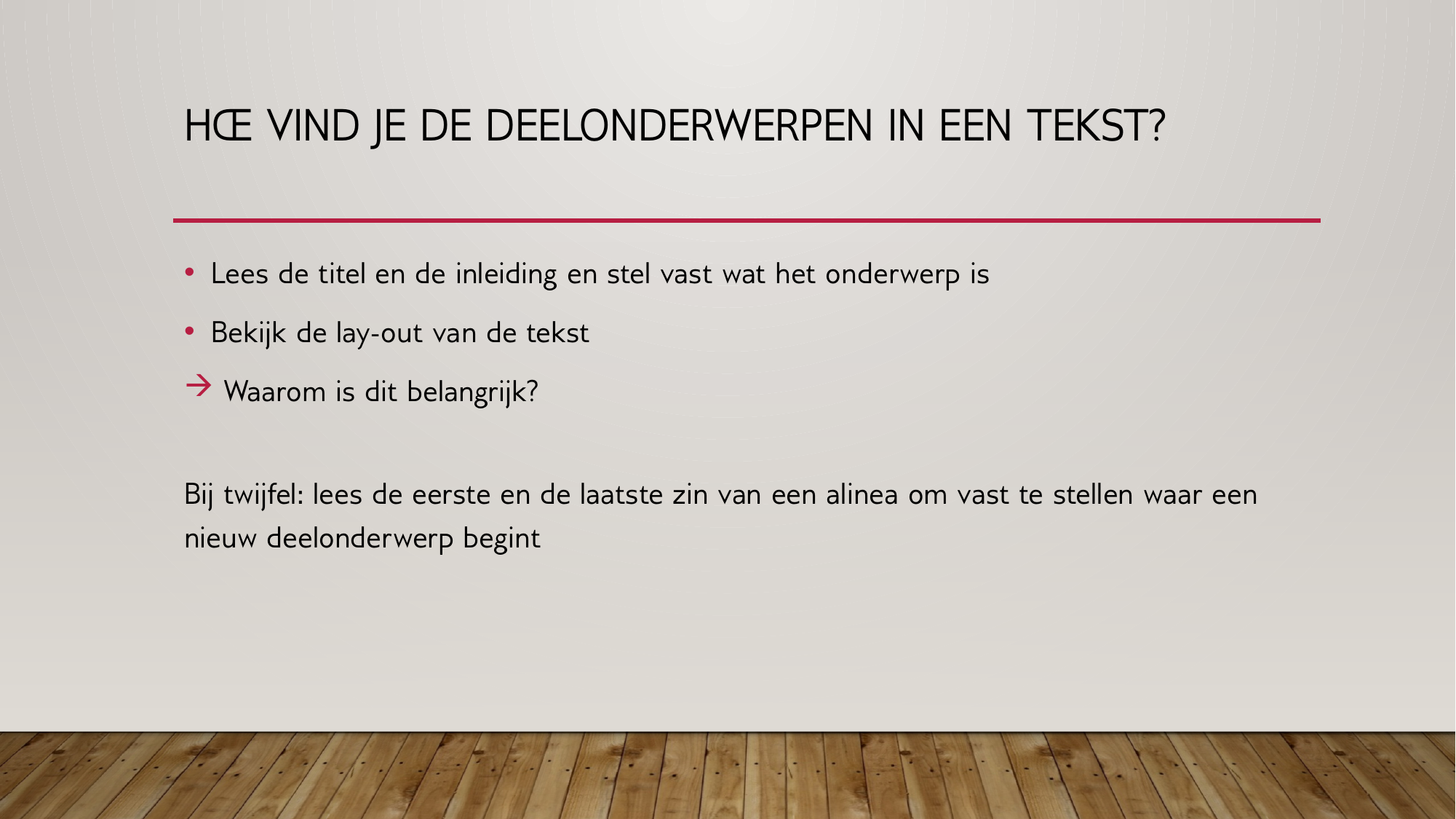

# Hoe vind je de deelonderwerpen in een tekst?
Lees de titel en de inleiding en stel vast wat het onderwerp is
Bekijk de lay-out van de tekst
 Waarom is dit belangrijk?
Bij twijfel: lees de eerste en de laatste zin van een alinea om vast te stellen waar een nieuw deelonderwerp begint